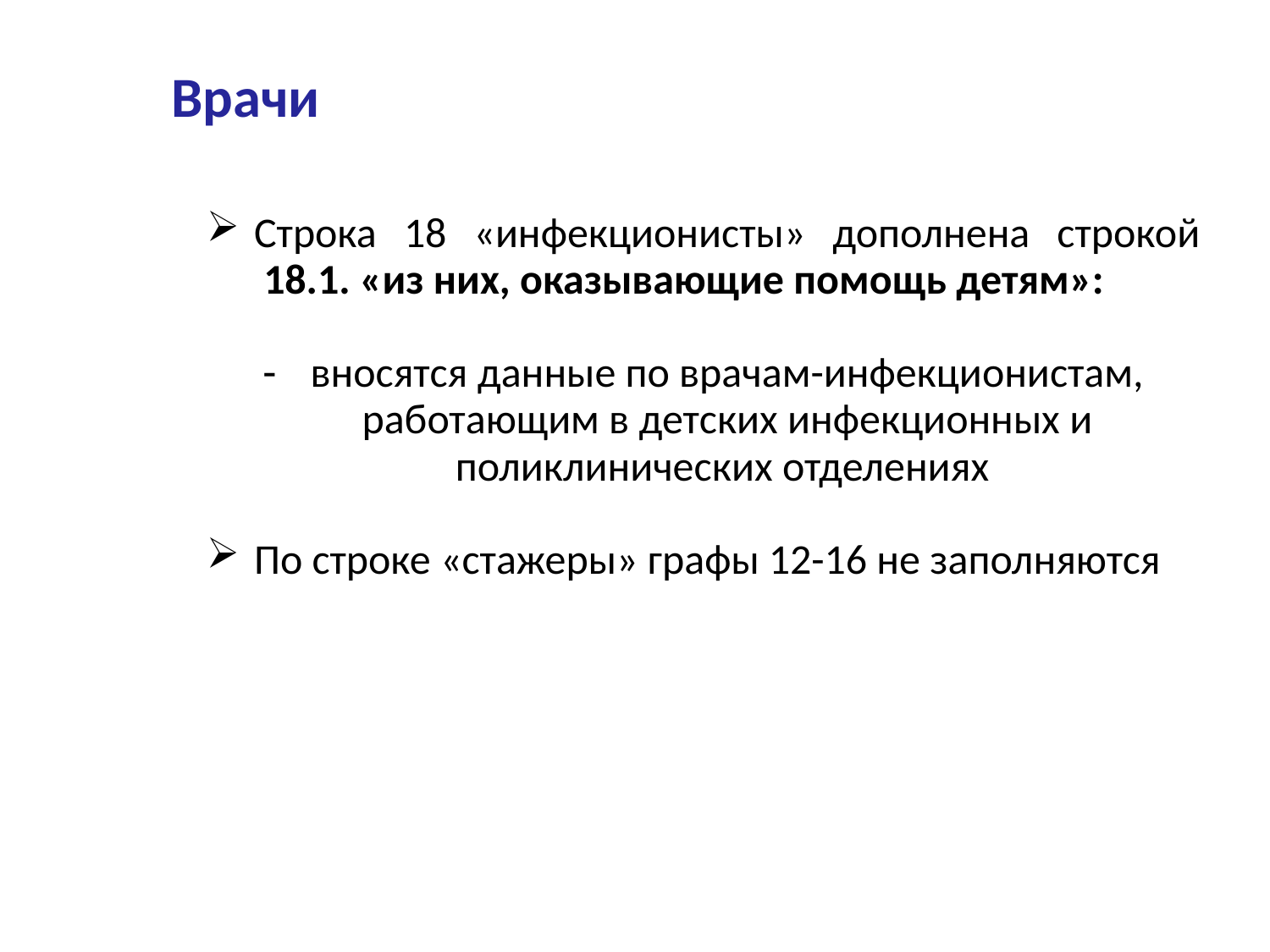

Врачи
Строка 18 «инфекционисты» дополнена строкой
 18.1. «из них, оказывающие помощь детям»:

вносятся данные по врачам-инфекционистам, работающим в детских инфекционных и поликлинических отделениях

По строке «стажеры» графы 12-16 не заполняются